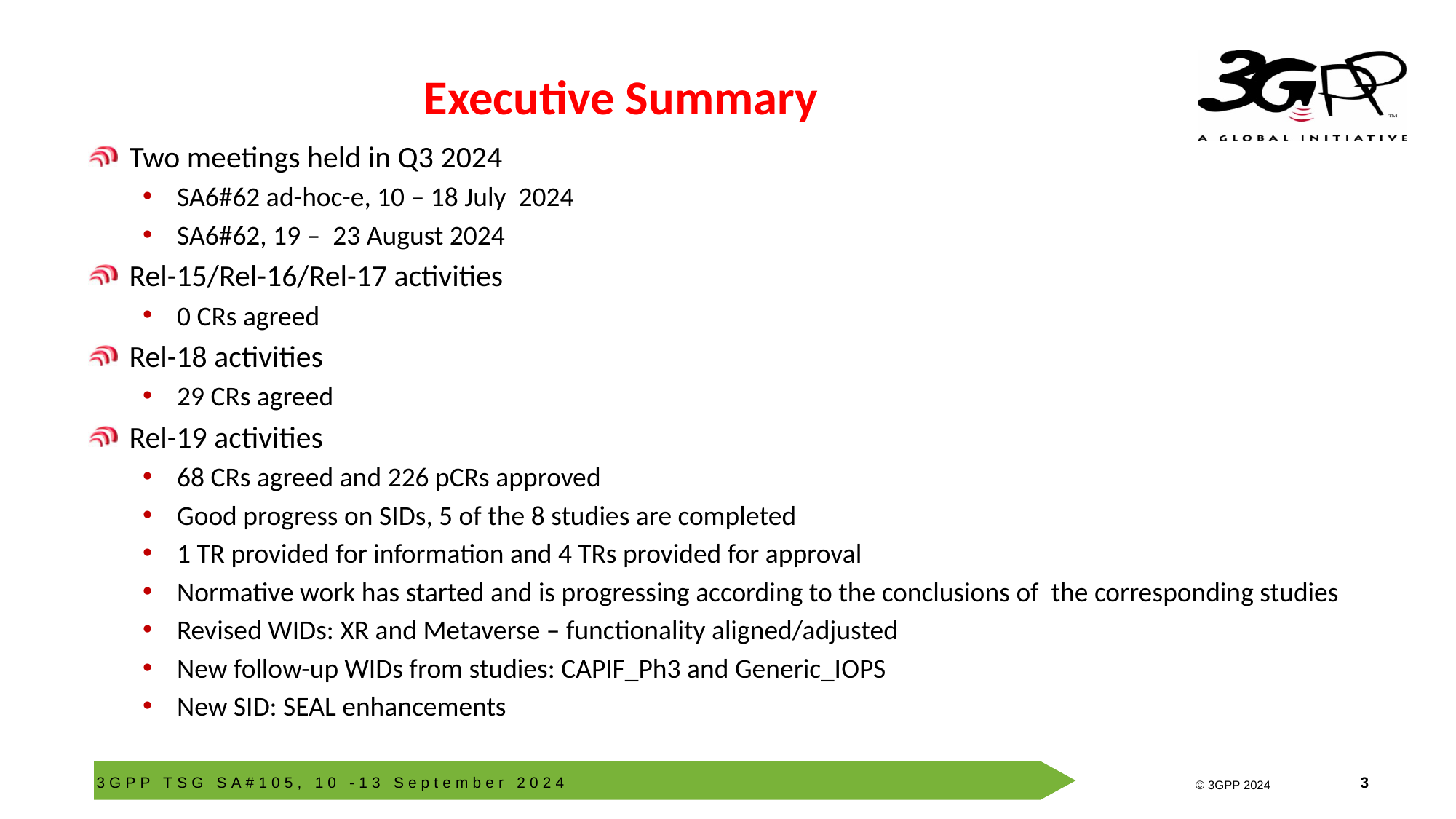

# Executive Summary
Two meetings held in Q3 2024
SA6#62 ad-hoc-e, 10 – 18 July  2024
SA6#62, 19 –  23 August 2024
Rel-15/Rel-16/Rel-17 activities
0 CRs agreed
Rel-18 activities
29 CRs agreed
Rel-19 activities
68 CRs agreed and 226 pCRs approved
Good progress on SIDs, 5 of the 8 studies are completed
1 TR provided for information and 4 TRs provided for approval
Normative work has started and is progressing according to the conclusions of  the corresponding studies
Revised WIDs: XR and Metaverse – functionality aligned/adjusted
New follow-up WIDs from studies: CAPIF_Ph3 and Generic_IOPS
New SID: SEAL enhancements